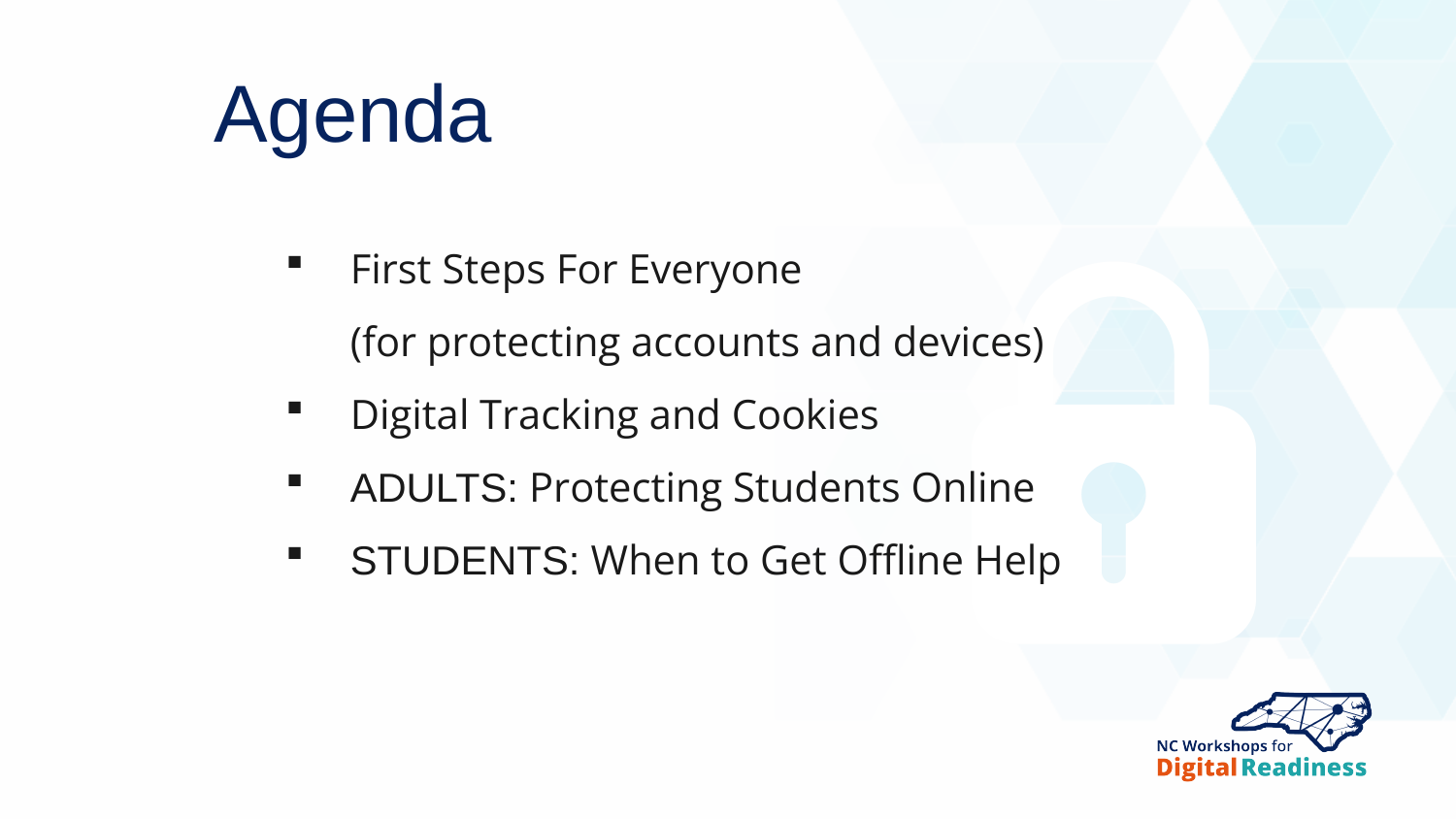

Agenda
First Steps For Everyone
(for protecting accounts and devices)
Digital Tracking and Cookies
ADULTS: Protecting Students Online
STUDENTS: When to Get Offline Help